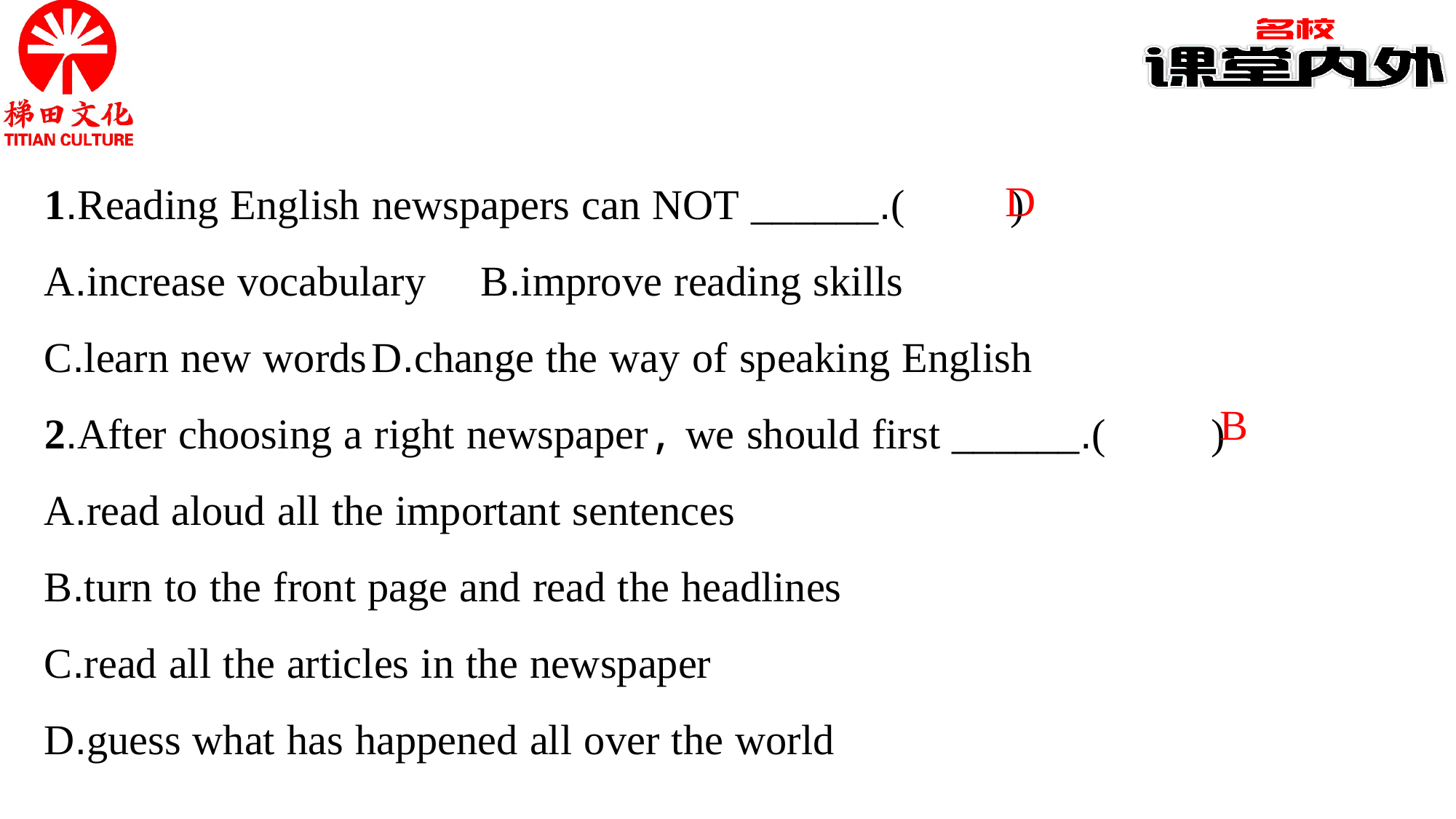

1.Reading English newspapers can NOT ______.(　　)
A.increase vocabulary	B.improve reading skills
C.learn new words	D.change the way of speaking English
2.After choosing a right newspaper, we should first ______.(　　)
A.read aloud all the important sentences
B.turn to the front page and read the headlines
C.read all the articles in the newspaper
D.guess what has happened all over the world
D
B